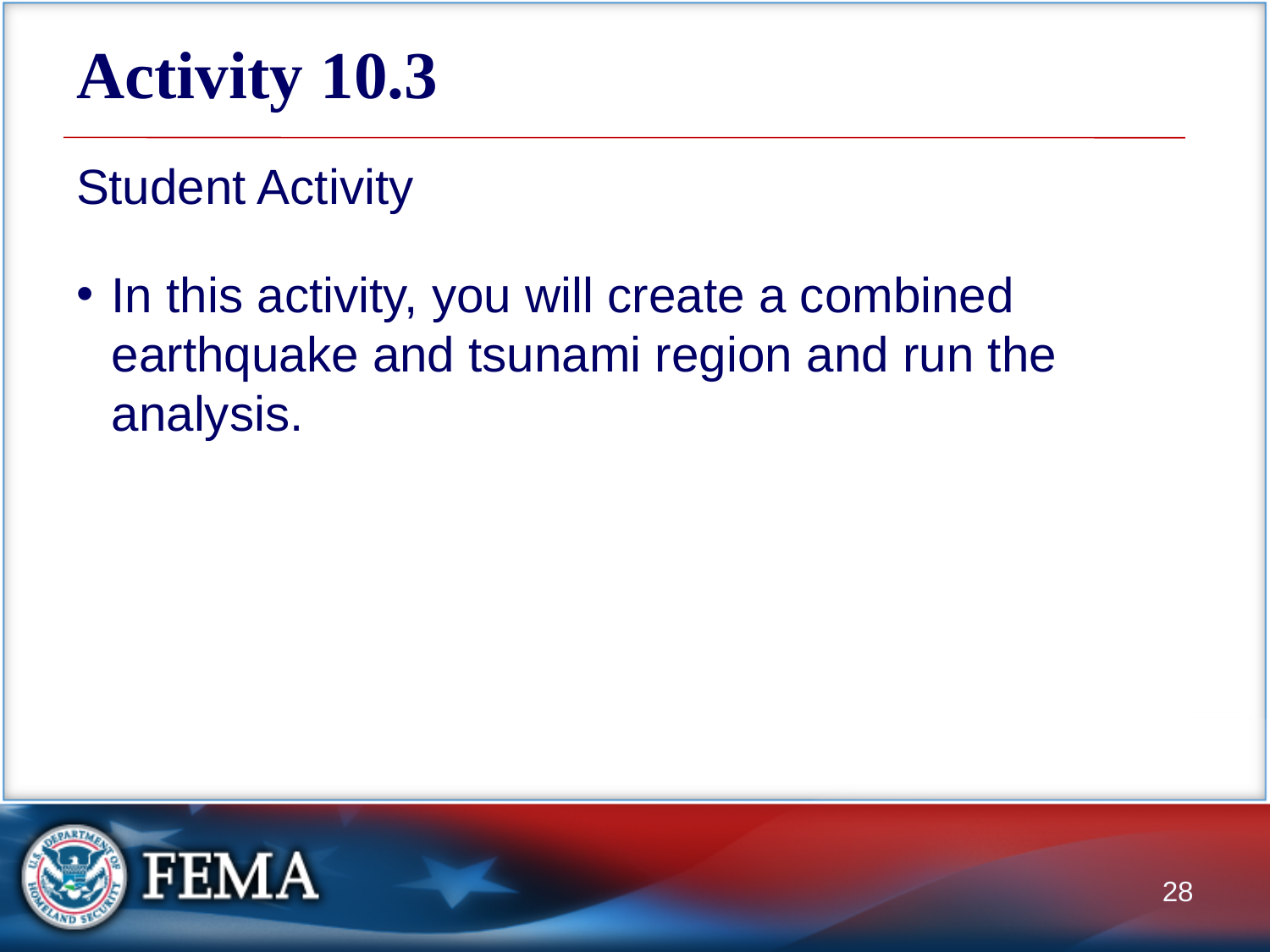

# Activity 10.3
Student Activity
In this activity, you will create a combined earthquake and tsunami region and run the analysis.
28